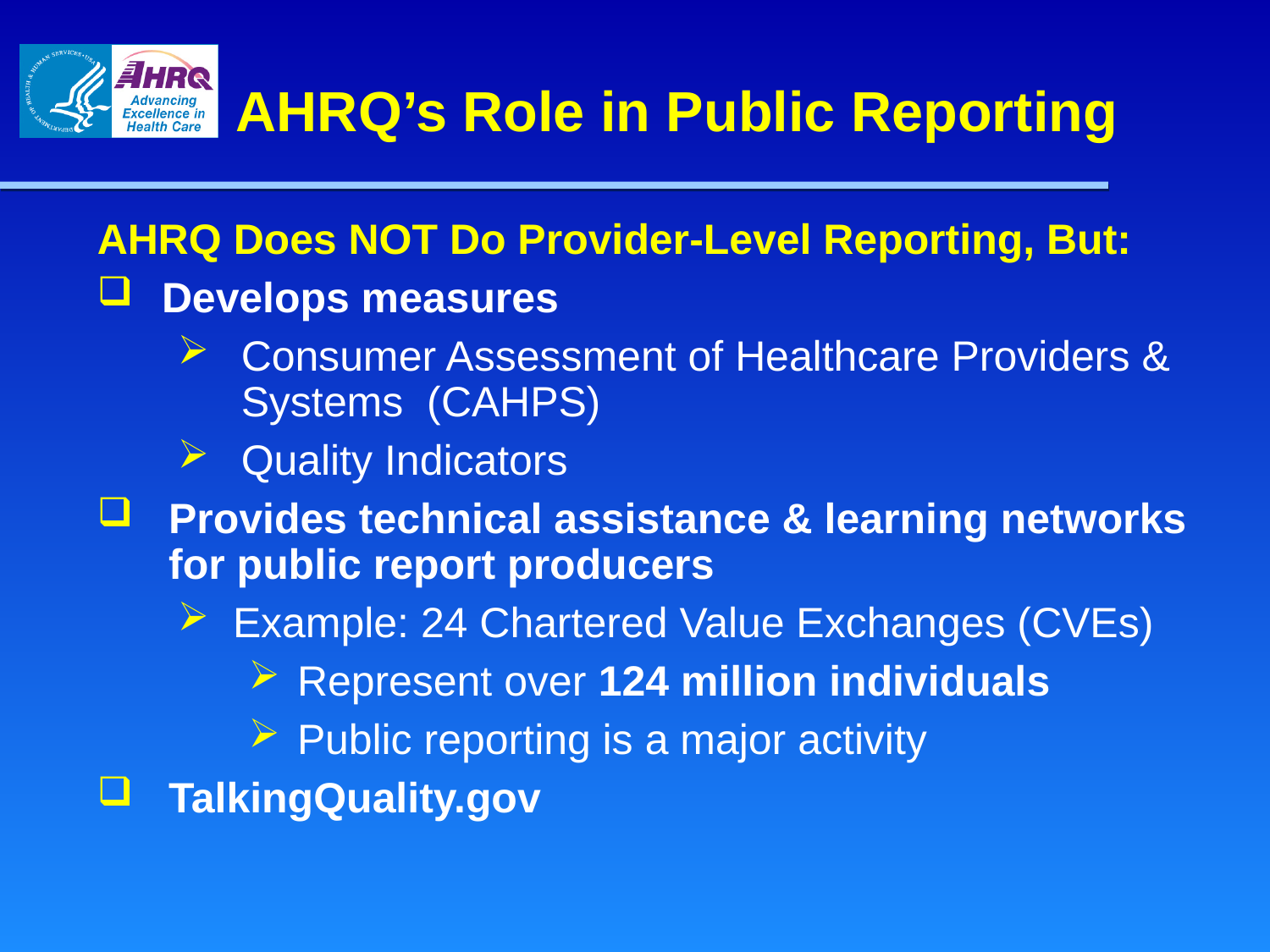

# AHRQ’s Role in Public Reporting
AHRQ Does NOT Do Provider-Level Reporting, But:
Develops measures
Consumer Assessment of Healthcare Providers & Systems  (CAHPS)
Quality Indicators
Provides technical assistance & learning networks for public report producers
Example: 24 Chartered Value Exchanges (CVEs)
Represent over 124 million individuals
Public reporting is a major activity
TalkingQuality.gov